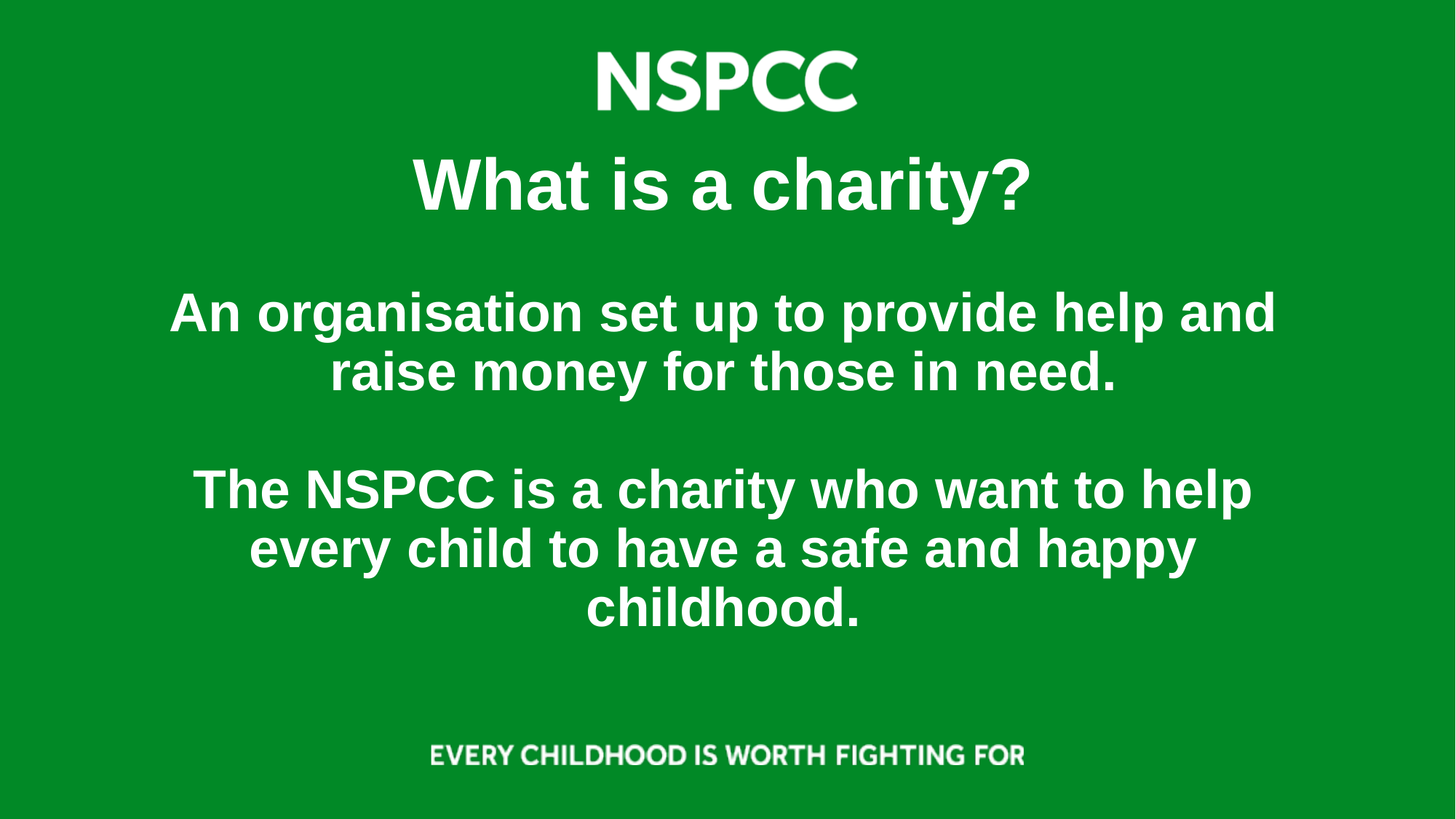

What is a charity?

An organisation set up to provide help and raise money for those in need.

The NSPCC is a charity who want to help every child to have a safe and happy childhood.